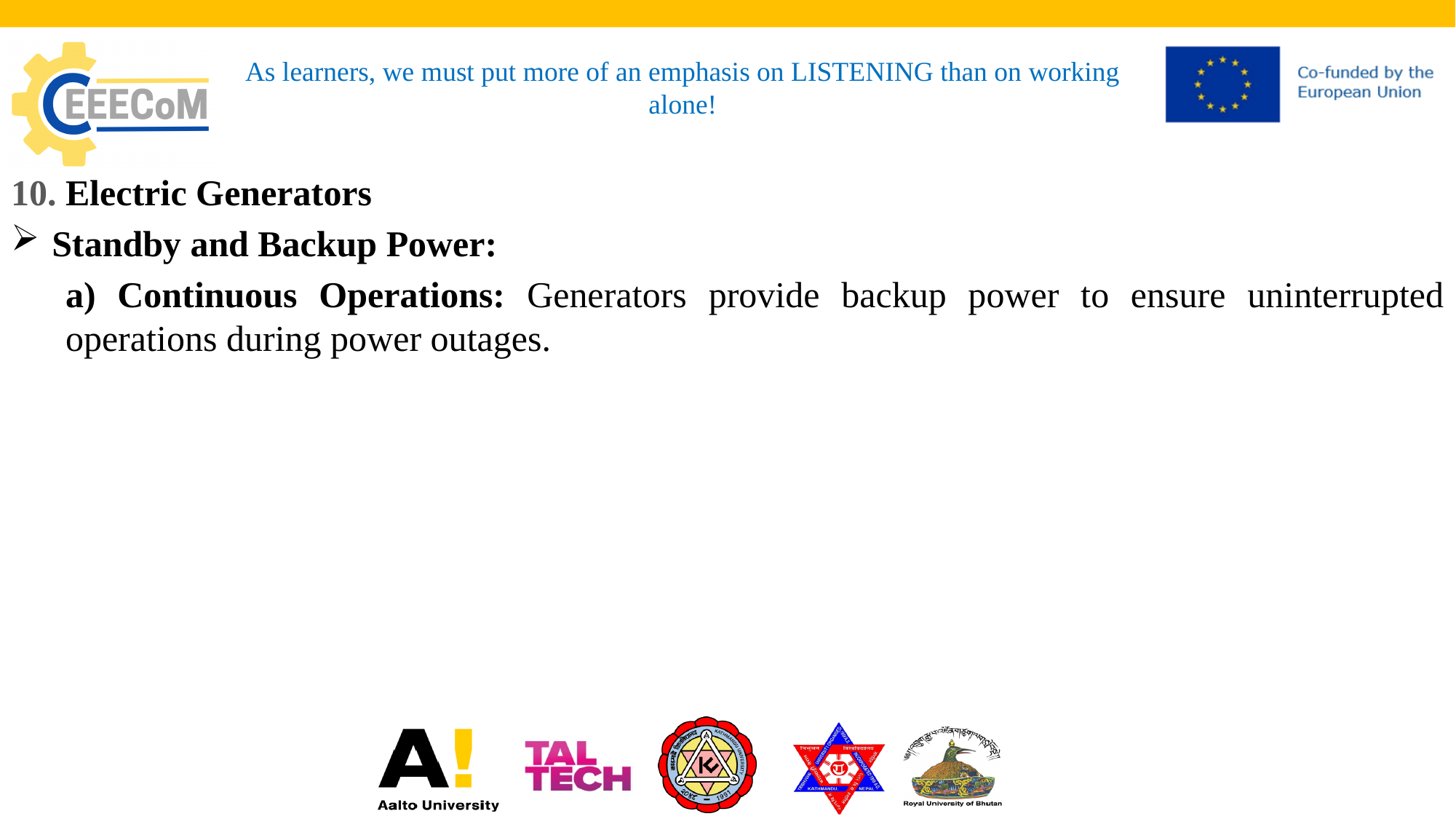

# As learners, we must put more of an emphasis on LISTENING than on working alone!
10. Electric Generators
Standby and Backup Power:
a) Continuous Operations: Generators provide backup power to ensure uninterrupted operations during power outages.